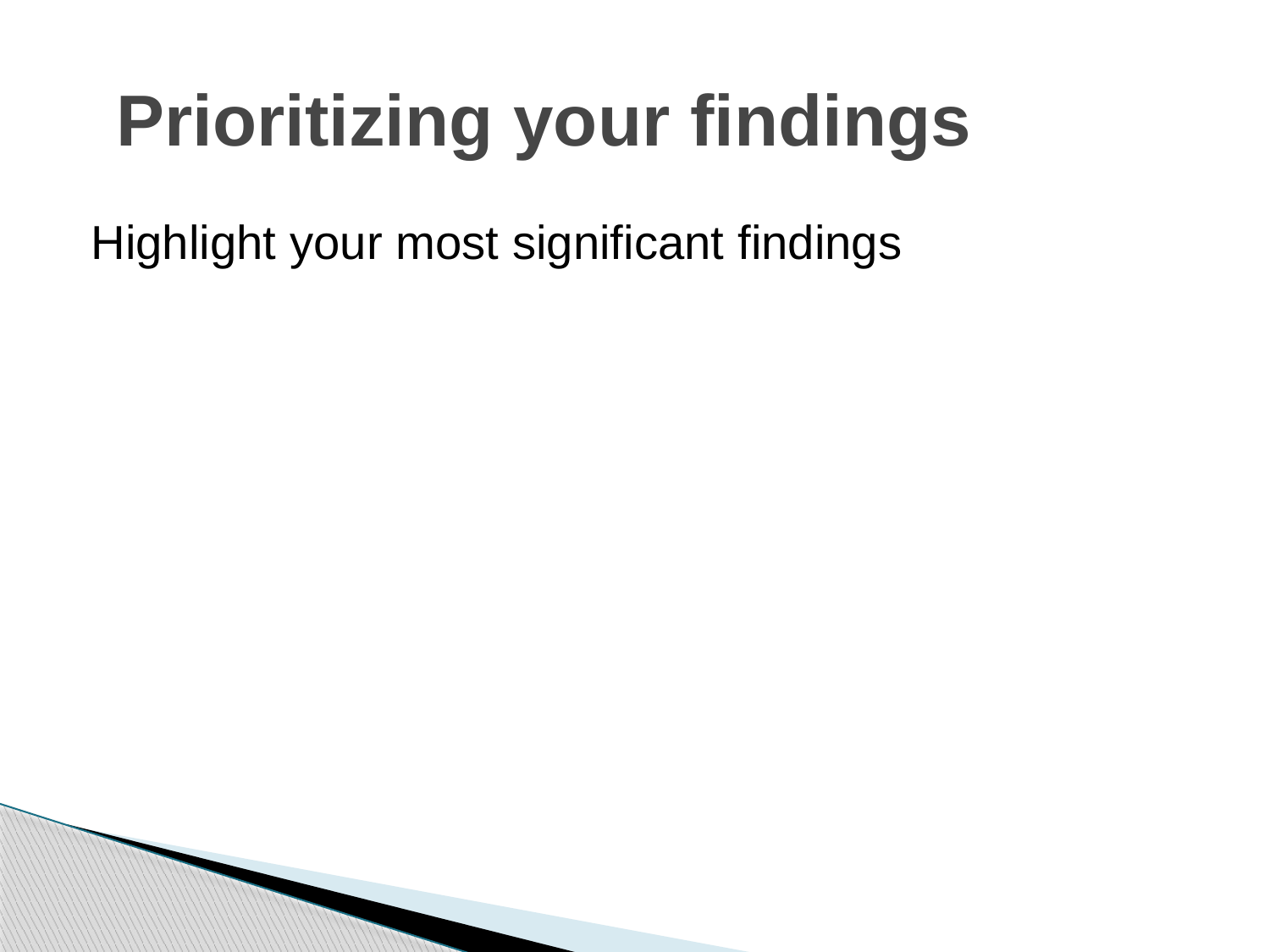

# Prioritizing your findings
Highlight your most significant findings